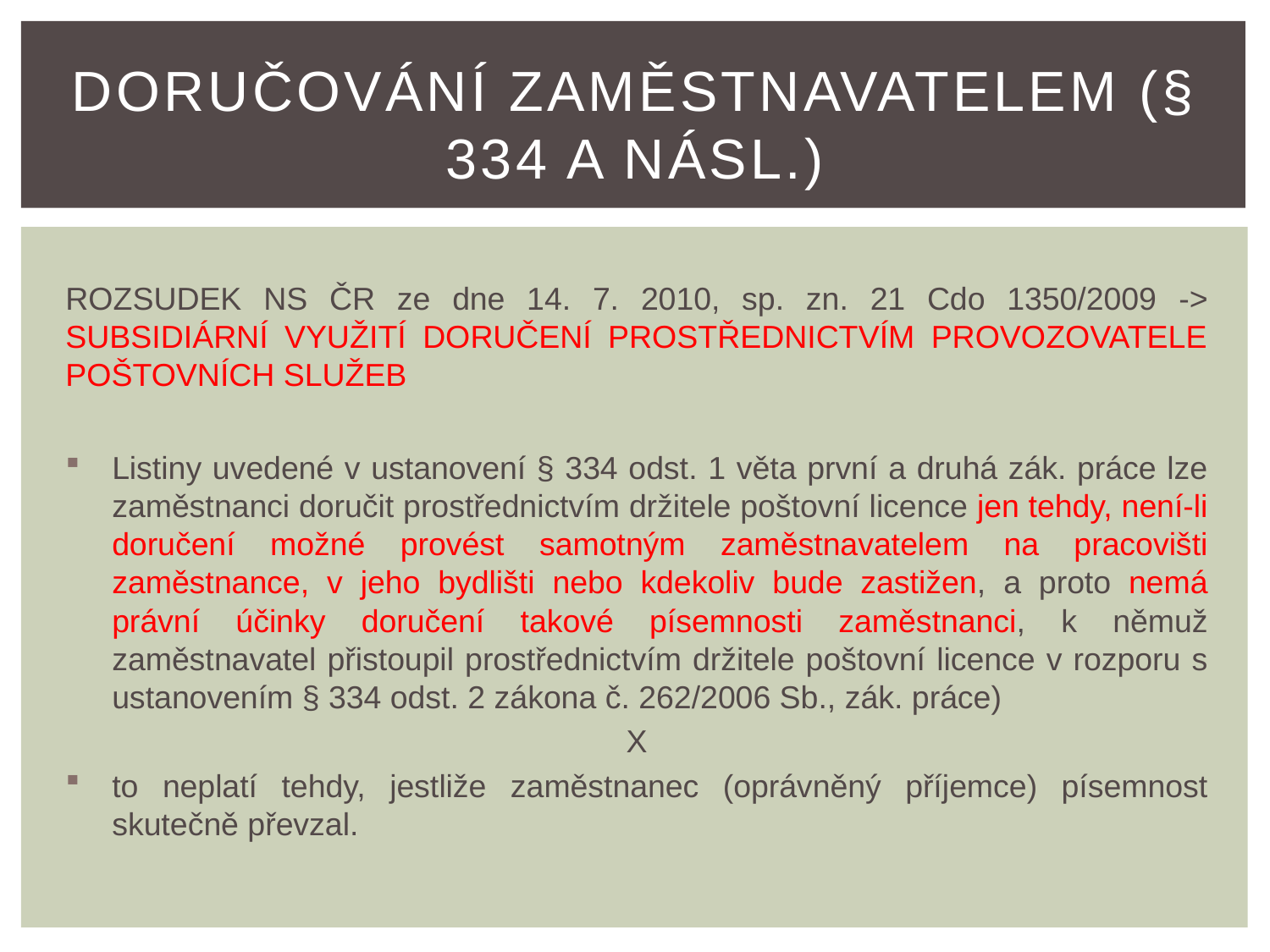

# Doručování ZAMĚSTNAVATELEM (§ 334 a násl.)

ROZSUDEK NS ČR ze dne 14. 7. 2010, sp. zn. 21 Cdo 1350/2009 -> SUBSIDIÁRNÍ VYUŽITÍ DORUČENÍ PROSTŘEDNICTVÍM PROVOZOVATELE POŠTOVNÍCH SLUŽEB

Listiny uvedené v ustanovení § 334 odst. 1 věta první a druhá zák. práce lze zaměstnanci doručit prostřednictvím držitele poštovní licence jen tehdy, není-li doručení možné provést samotným zaměstnavatelem na pracovišti zaměstnance, v jeho bydlišti nebo kdekoliv bude zastižen, a proto nemá právní účinky doručení takové písemnosti zaměstnanci, k němuž zaměstnavatel přistoupil prostřednictvím držitele poštovní licence v rozporu s ustanovením § 334 odst. 2 zákona č. 262/2006 Sb., zák. práce)
X
to neplatí tehdy, jestliže zaměstnanec (oprávněný příjemce) písemnost skutečně převzal.